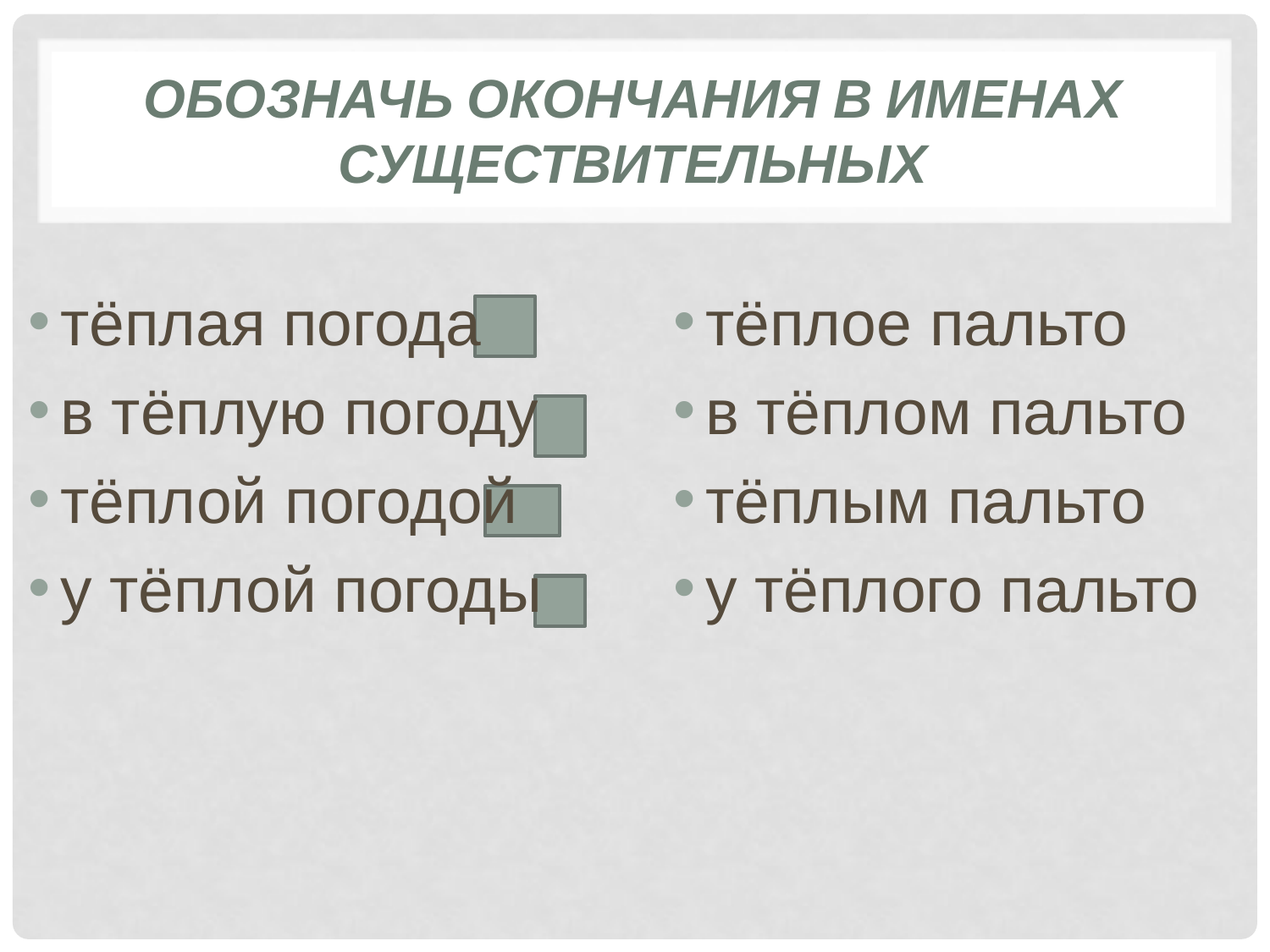

# Обозначь окончания в именах существительных
тёплая погода
в тёплую погоду
тёплой погодой
у тёплой погоды
тёплое пальто
в тёплом пальто
тёплым пальто
у тёплого пальто